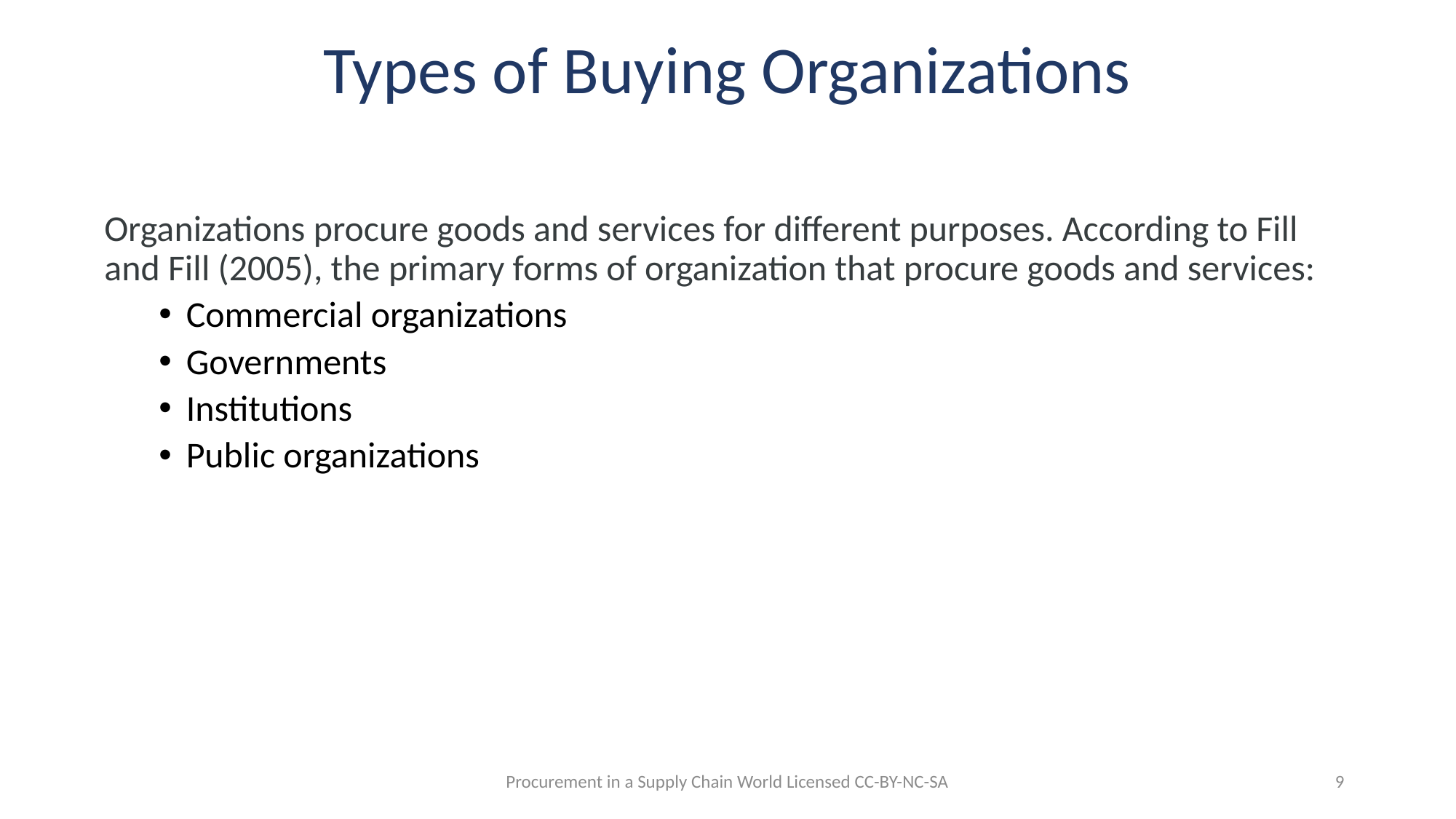

# Types of Buying Organizations

Organizations procure goods and services for different purposes. According to Fill and Fill (2005), the primary forms of organization that procure goods and services:
Commercial organizations
Governments
Institutions
Public organizations
Procurement in a Supply Chain World Licensed CC-BY-NC-SA
9